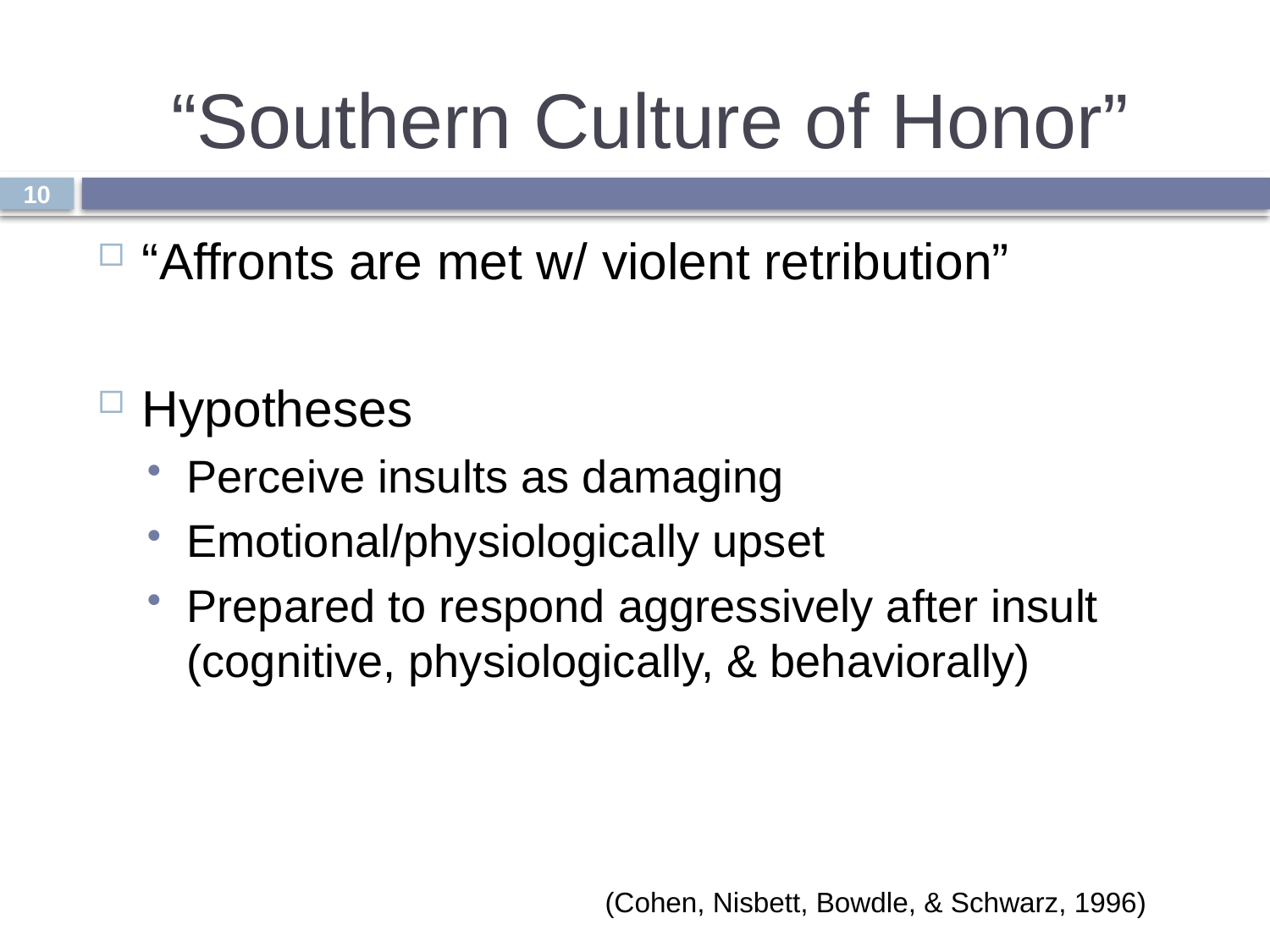

# “Southern Culture of Honor”
10
“Affronts are met w/ violent retribution”

Hypotheses
Perceive insults as damaging
Emotional/physiologically upset
Prepared to respond aggressively after insult (cognitive, physiologically, & behaviorally)
(Cohen, Nisbett, Bowdle, & Schwarz, 1996)